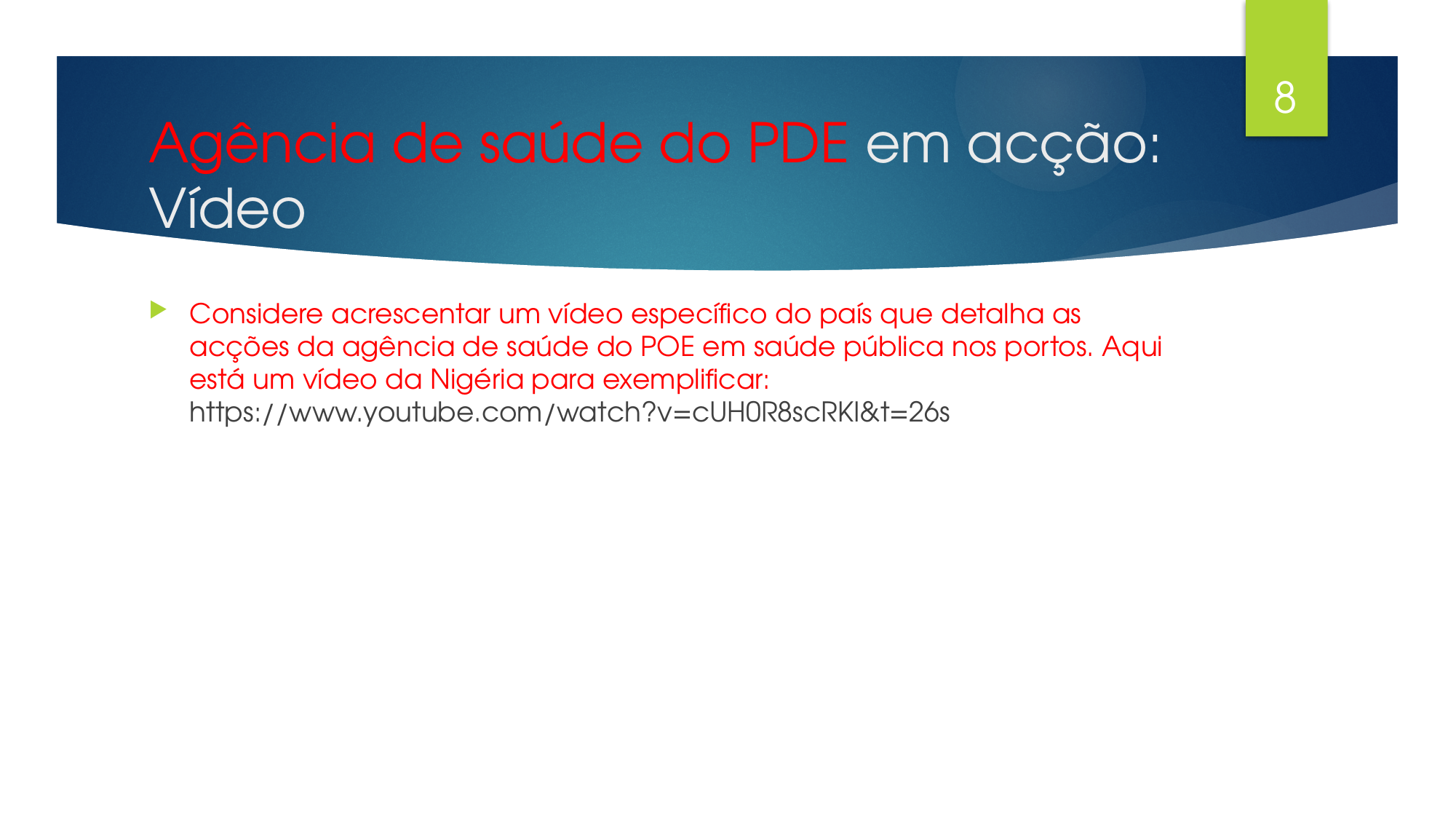

8
# Agência de saúde do PDE em acção: Vídeo
Considere acrescentar um vídeo específico do país que detalha as acções da agência de saúde do POE em saúde pública nos portos. Aqui está um vídeo da Nigéria para exemplificar: https://www.youtube.com/watch?v=cUH0R8scRKI&t=26s